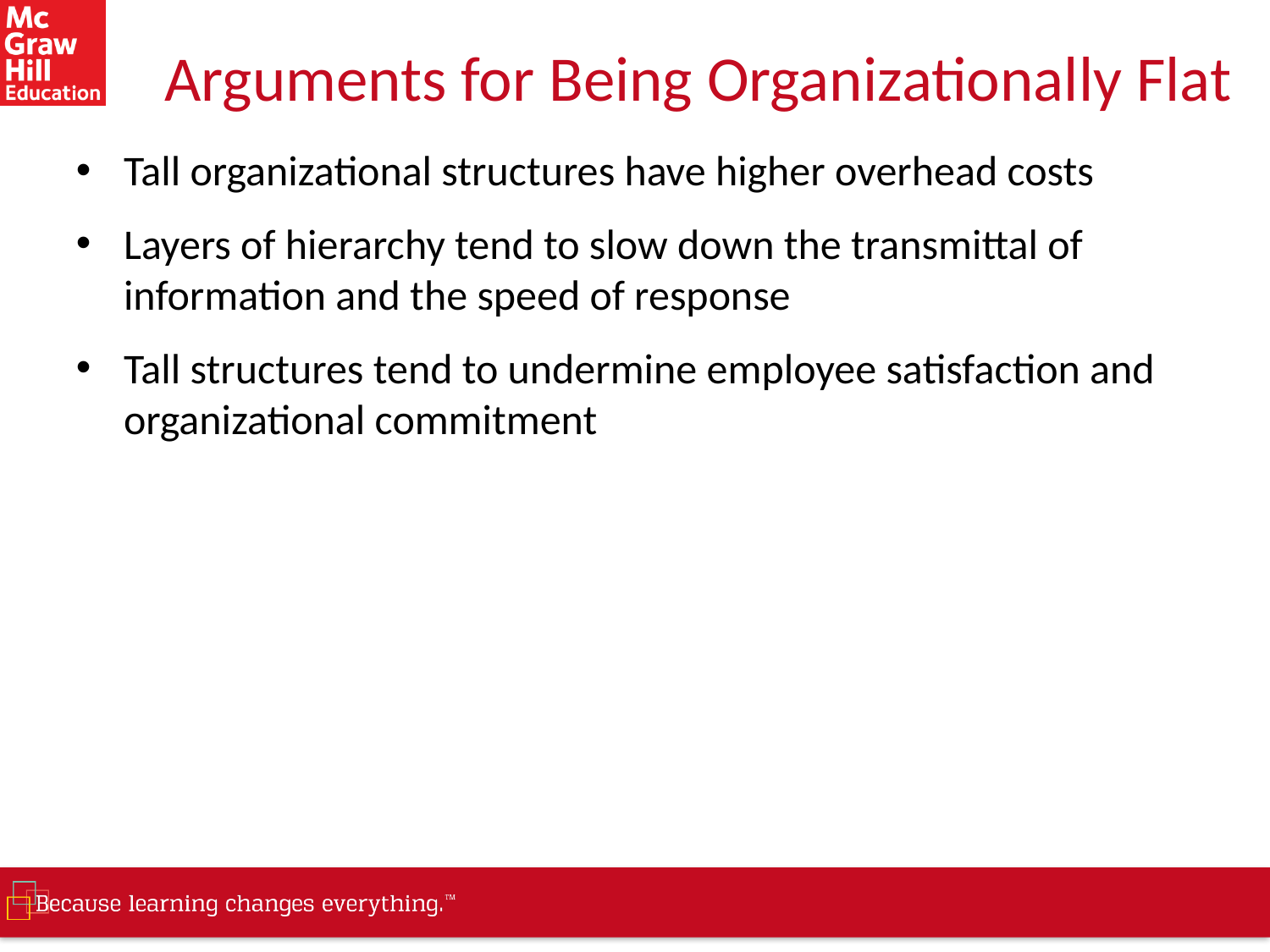

# Arguments for Being Organizationally Flat
Tall organizational structures have higher overhead costs
Layers of hierarchy tend to slow down the transmittal of information and the speed of response
Tall structures tend to undermine employee satisfaction and organizational commitment